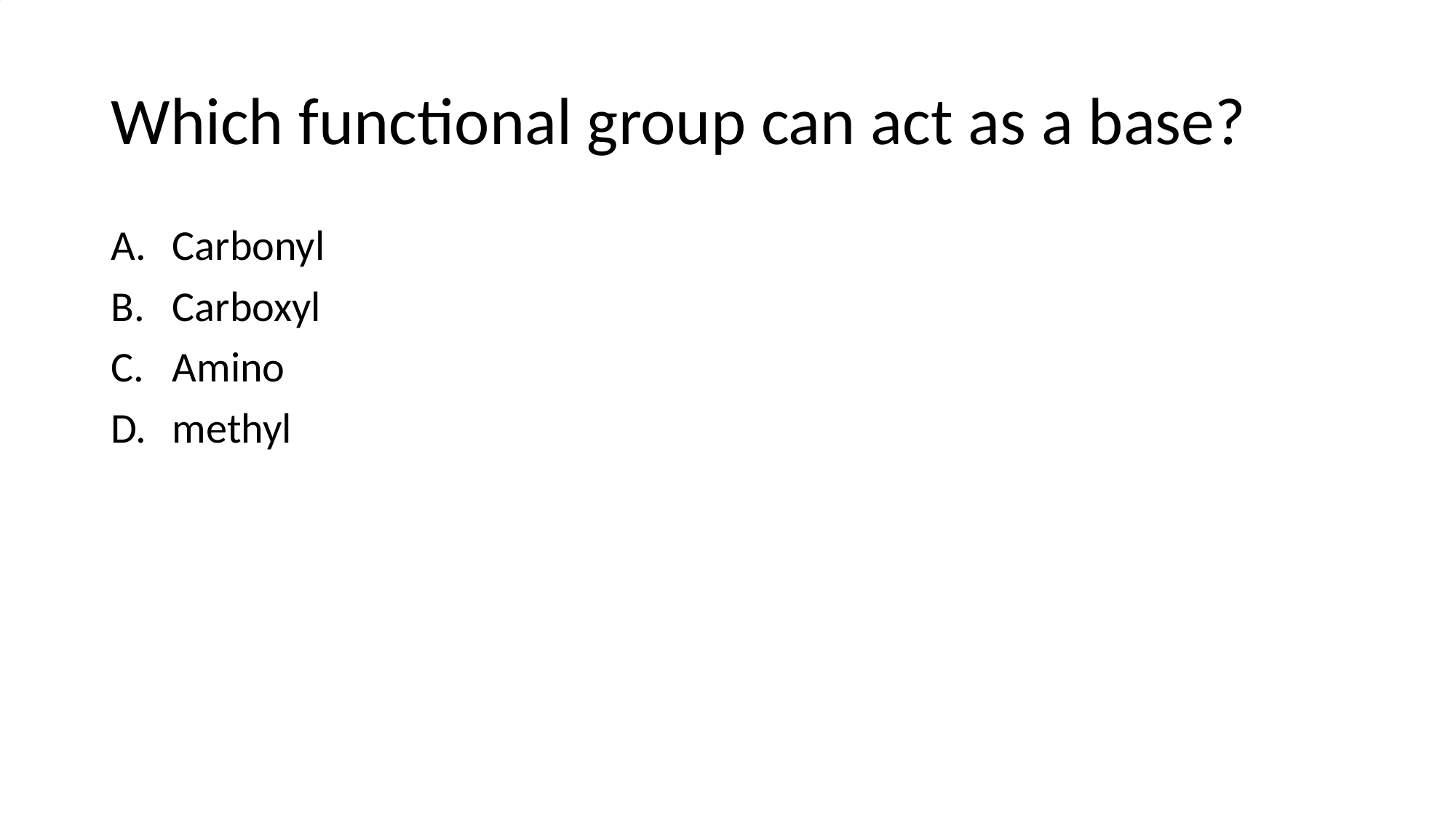

# Which functional group can act as a base?

Carbonyl
Carboxyl
Amino
methyl